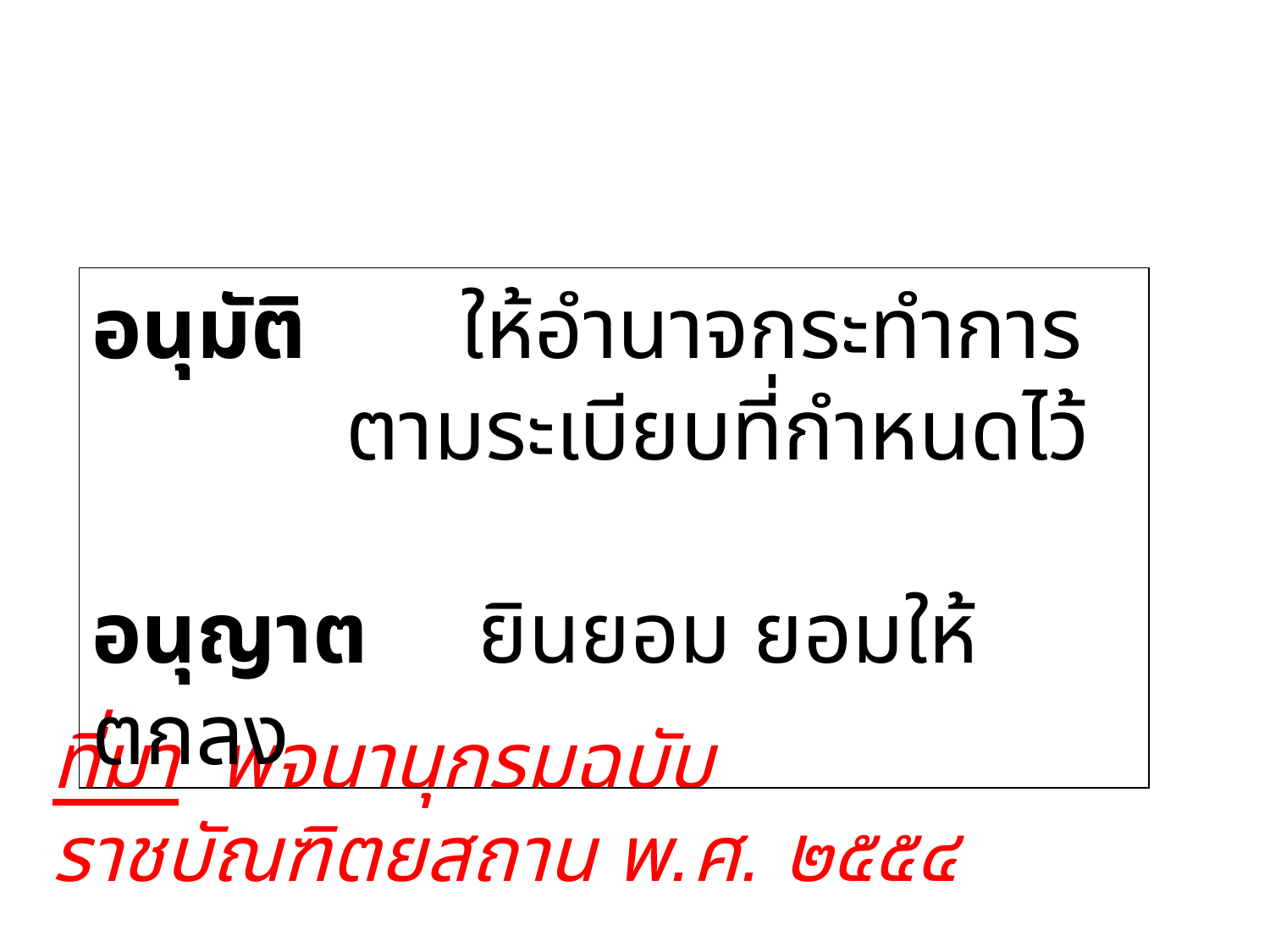

อนุมัติ       ให้อำนาจกระทำการ
		ตามระเบียบที่กำหนดไว้
อนุญาต     ยินยอม ยอมให้  ตกลง
ที่มา  พจนานุกรมฉบับราชบัณฑิตยสถาน พ.ศ. ๒๕๕๔